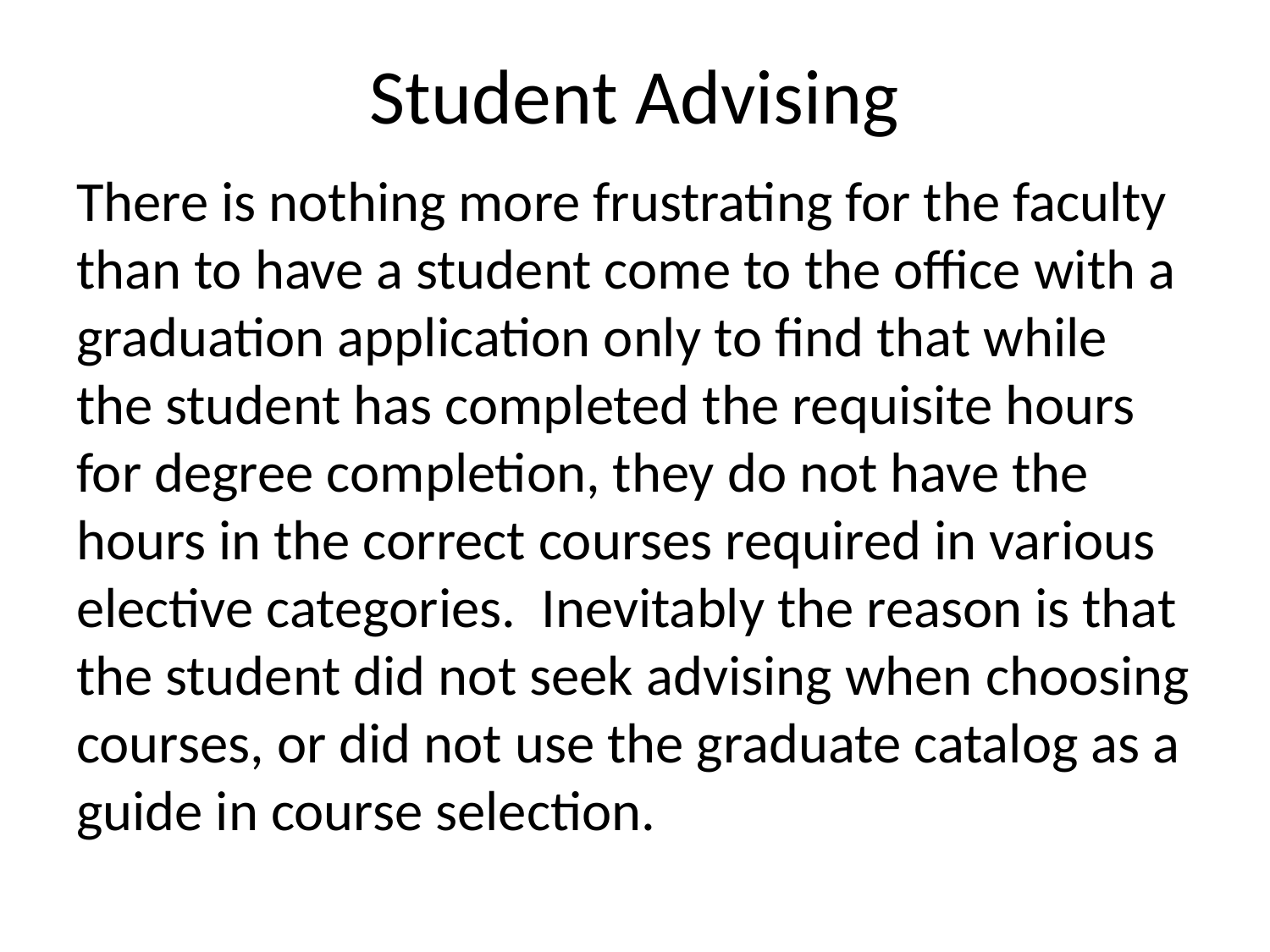

# Student Advising
There is nothing more frustrating for the faculty than to have a student come to the office with a graduation application only to find that while the student has completed the requisite hours for degree completion, they do not have the hours in the correct courses required in various elective categories.  Inevitably the reason is that the student did not seek advising when choosing courses, or did not use the graduate catalog as a guide in course selection.